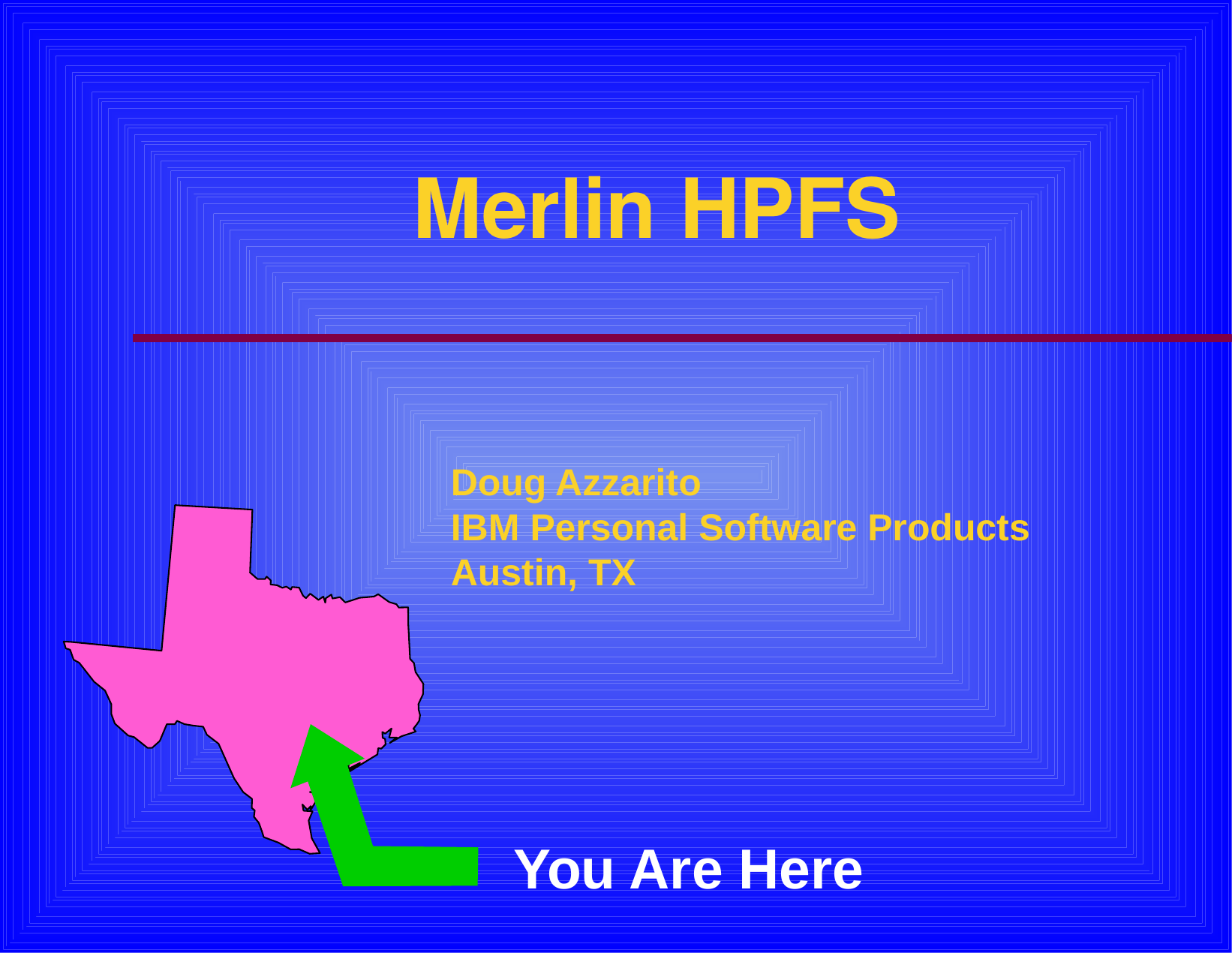

Merlin HPFS

Doug Azzarito
IBM Personal Software Products
Austin, TX

You Are Here